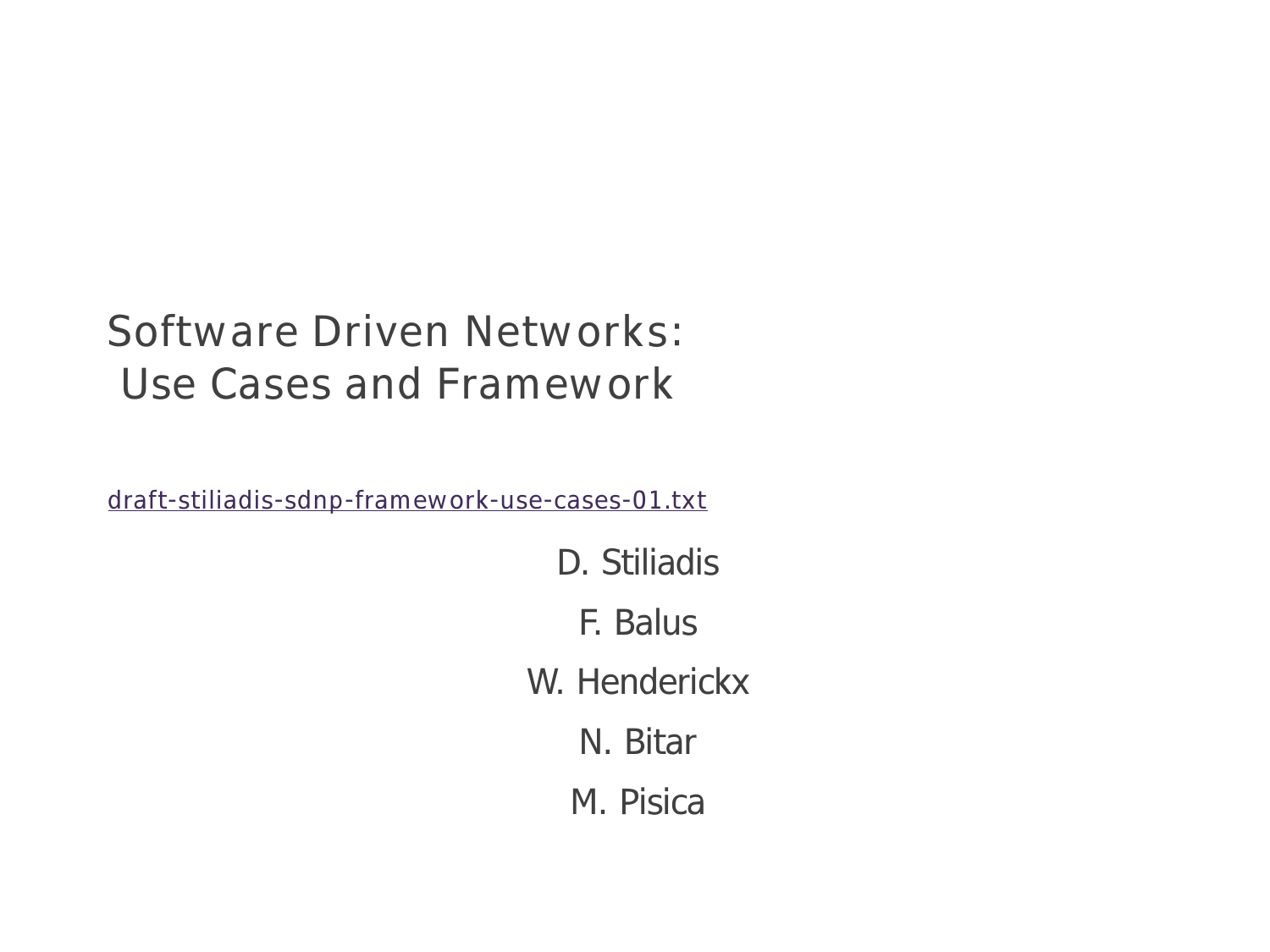

# Software Driven Networks: Use Cases and Framework draft-stiliadis-sdnp-framework-use-cases-01.txt
D. Stiliadis
F. Balus
W. Henderickx
N. Bitar
M. Pisica